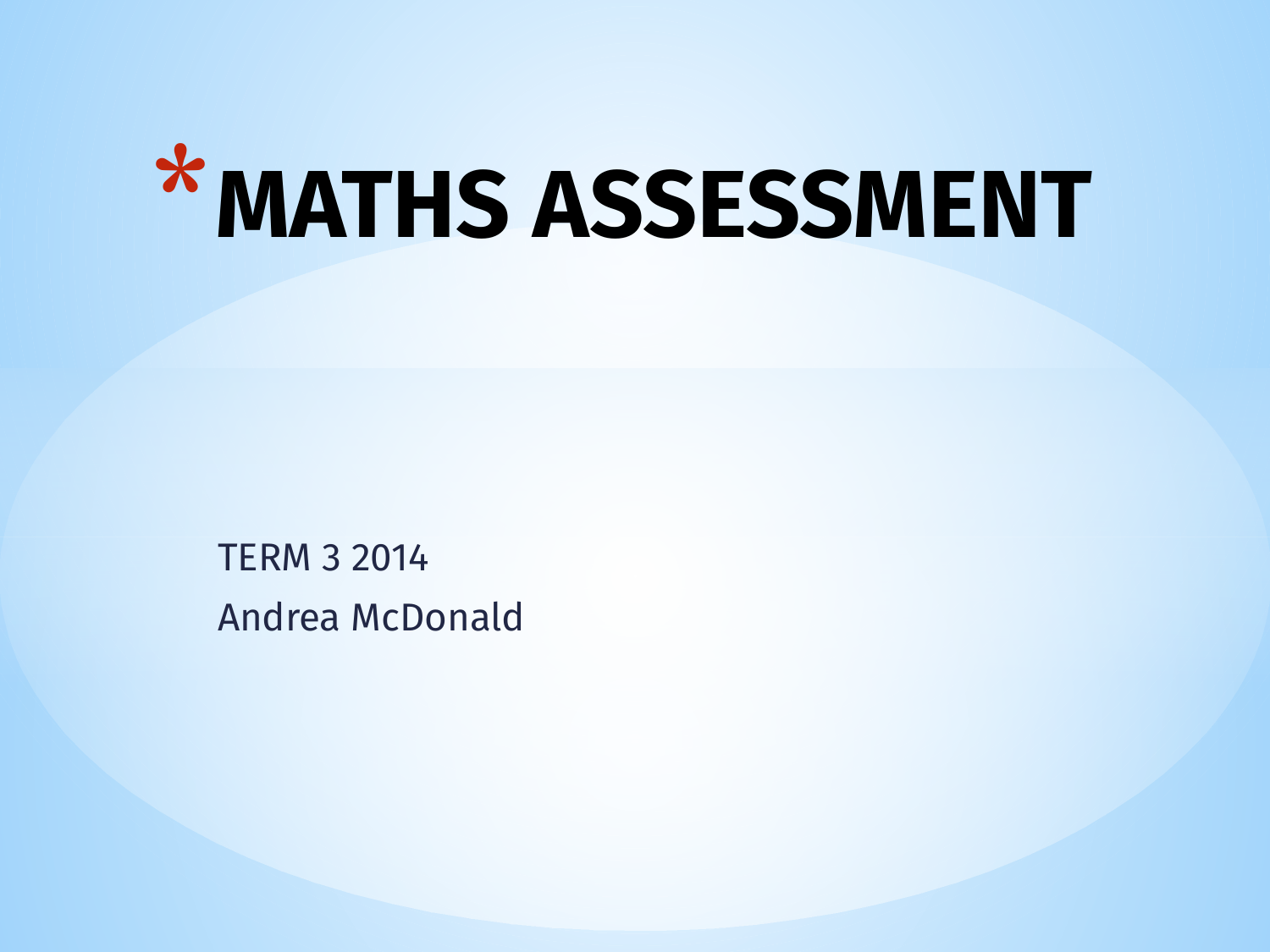

# MATHS ASSESSMENT
TERM 3 2014
Andrea McDonald